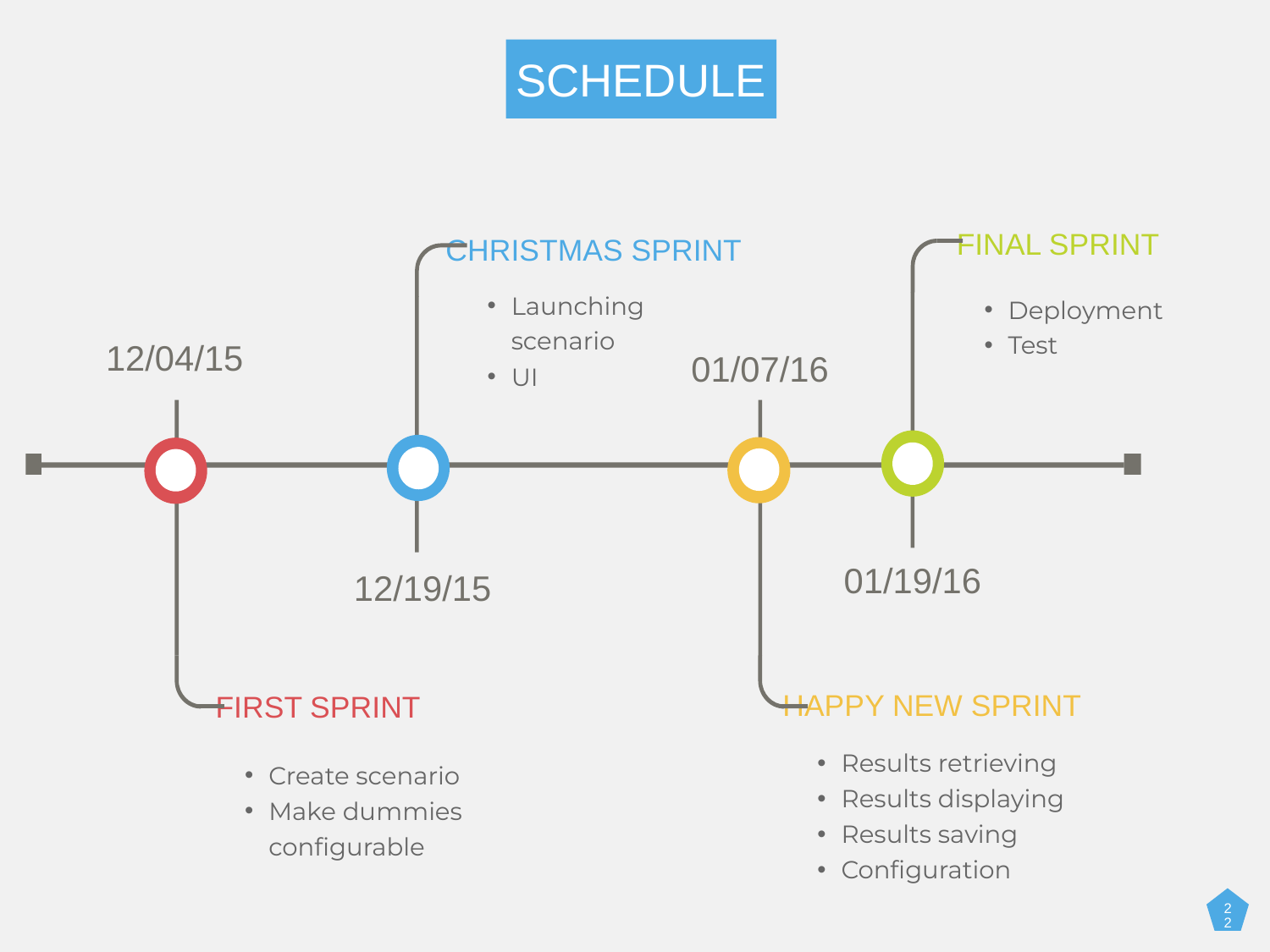

SCHEDULE
FINAL SPRINT
Deployment
Test
CHRISTMAS SPRINT
Launching scenario
UI

01/19/16

12/19/15
12/04/15

01/07/16

HAPPY NEW SPRINT
Results retrieving
Results displaying
Results saving
Configuration
FIRST SPRINT
Create scenario
Make dummies configurable
22